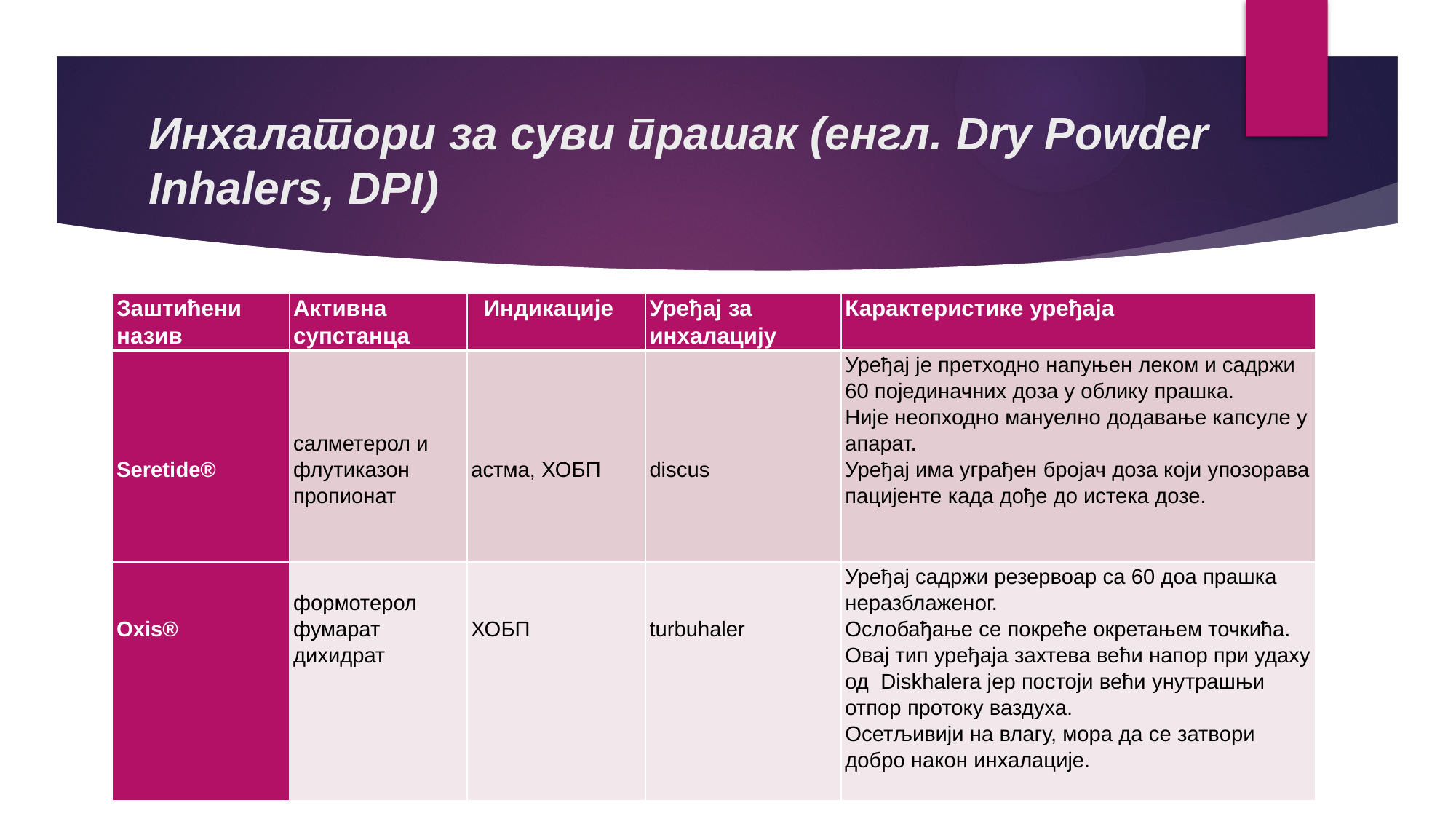

# Инхалатори за суви прашак (енгл. Dry Powder Inhalers, DPI)

| Заштићени назив | Активна супстанца | Индикације | Уређај за инхалацију | Карактеристике уређаја |
| --- | --- | --- | --- | --- |
| Seretide® | салметерол и флутиказон пропионат | астма, ХОБП | discus | Уређај је претходно напуњен леком и садржи 60 појединачних доза у облику прашка. Није неопходно мануелно додавање капсуле у апарат. Уређај има уграђен бројач доза који упозорава пацијенте када дође до истека дозе. |
| Oxis® | формотерол фумарат дихидрат | ХОБП | turbuhaler | Уређај садржи резервоар са 60 доа прашка неразблаженог. Ослобађање се покреће окретањем точкића. Овај тип уређаја захтева већи напор при удаху од Diskhalera јер постоји већи унутрашњи отпор протоку ваздуха. Осетљивији на влагу, мора да се затвори добро након инхалације. |